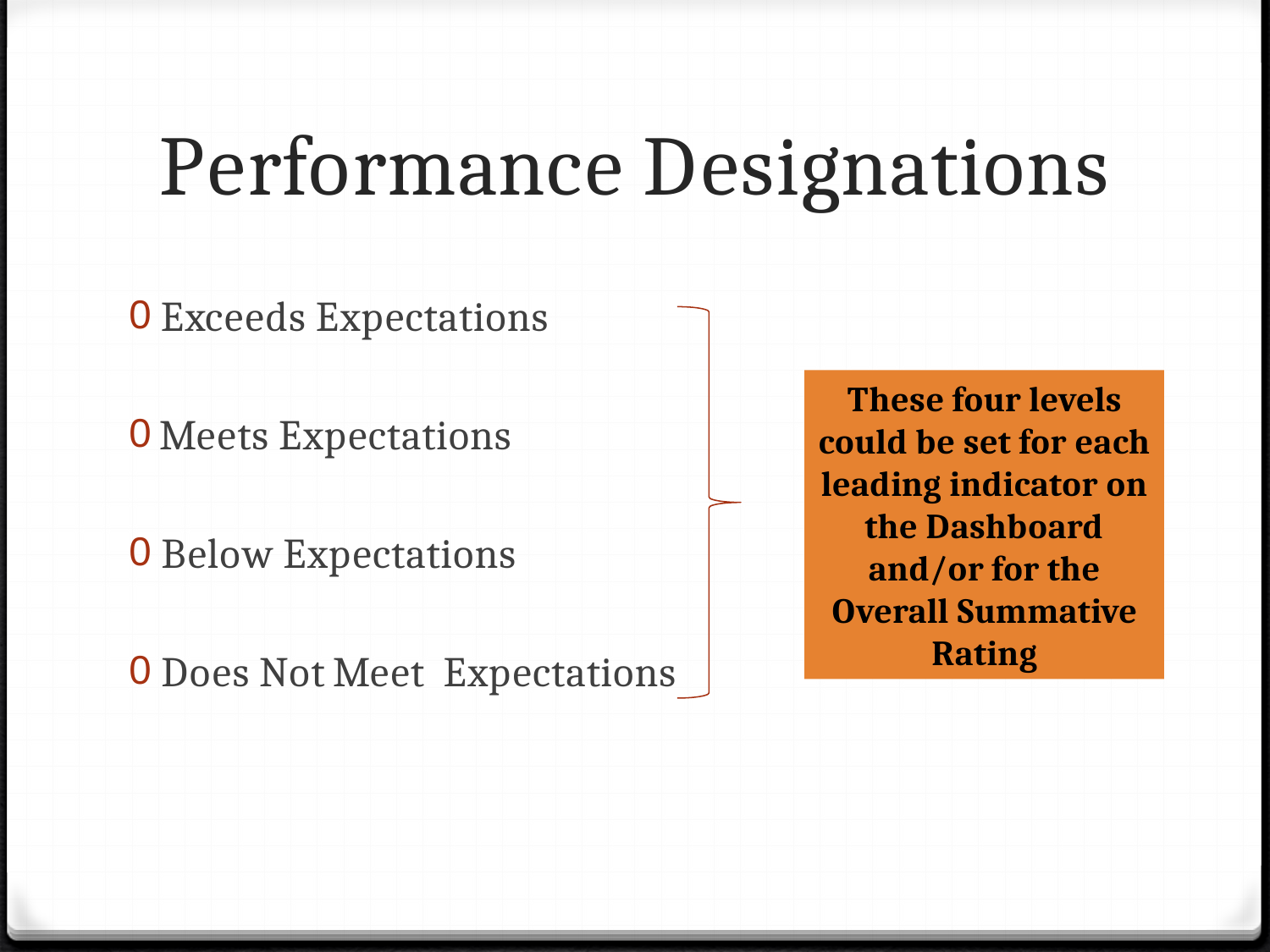

# Performance Designations
Exceeds Expectations

Meets Expectations

Below Expectations

Does Not Meet  Expectations

These four levels could be set for each leading indicator on the Dashboard and/or for the Overall Summative Rating